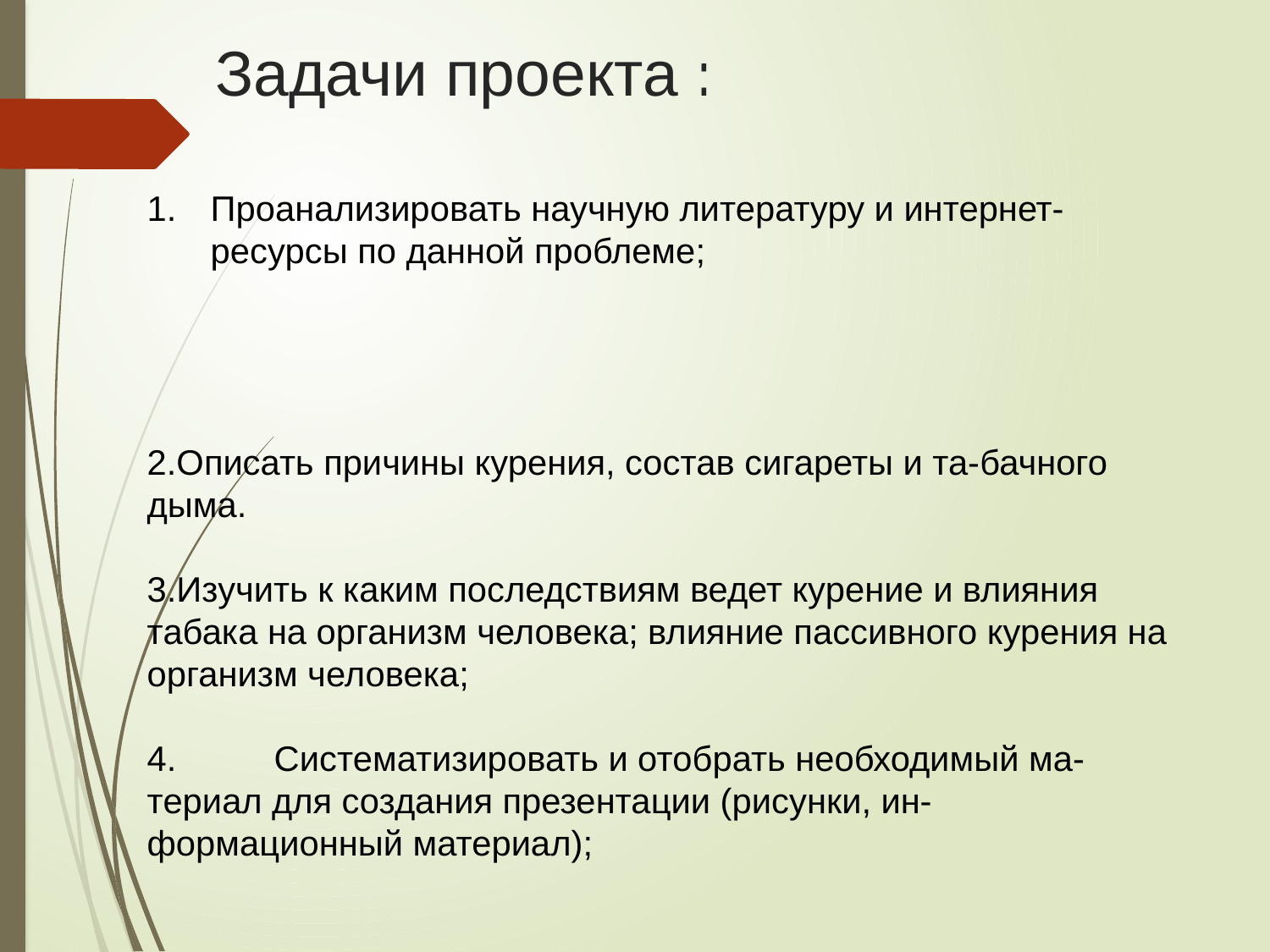

# Задачи проекта :
Проанализировать научную литературу и интернет-ресурсы по данной проблеме;

2.Описать причины курения, состав сигареты и та-бачного дыма.

3.Изучить к каким последствиям ведет курение и влияния табака на организм человека; влияние пассивного курения на организм человека;

4.	Систематизировать и отобрать необходимый ма-териал для создания презентации (рисунки, ин-формационный материал);